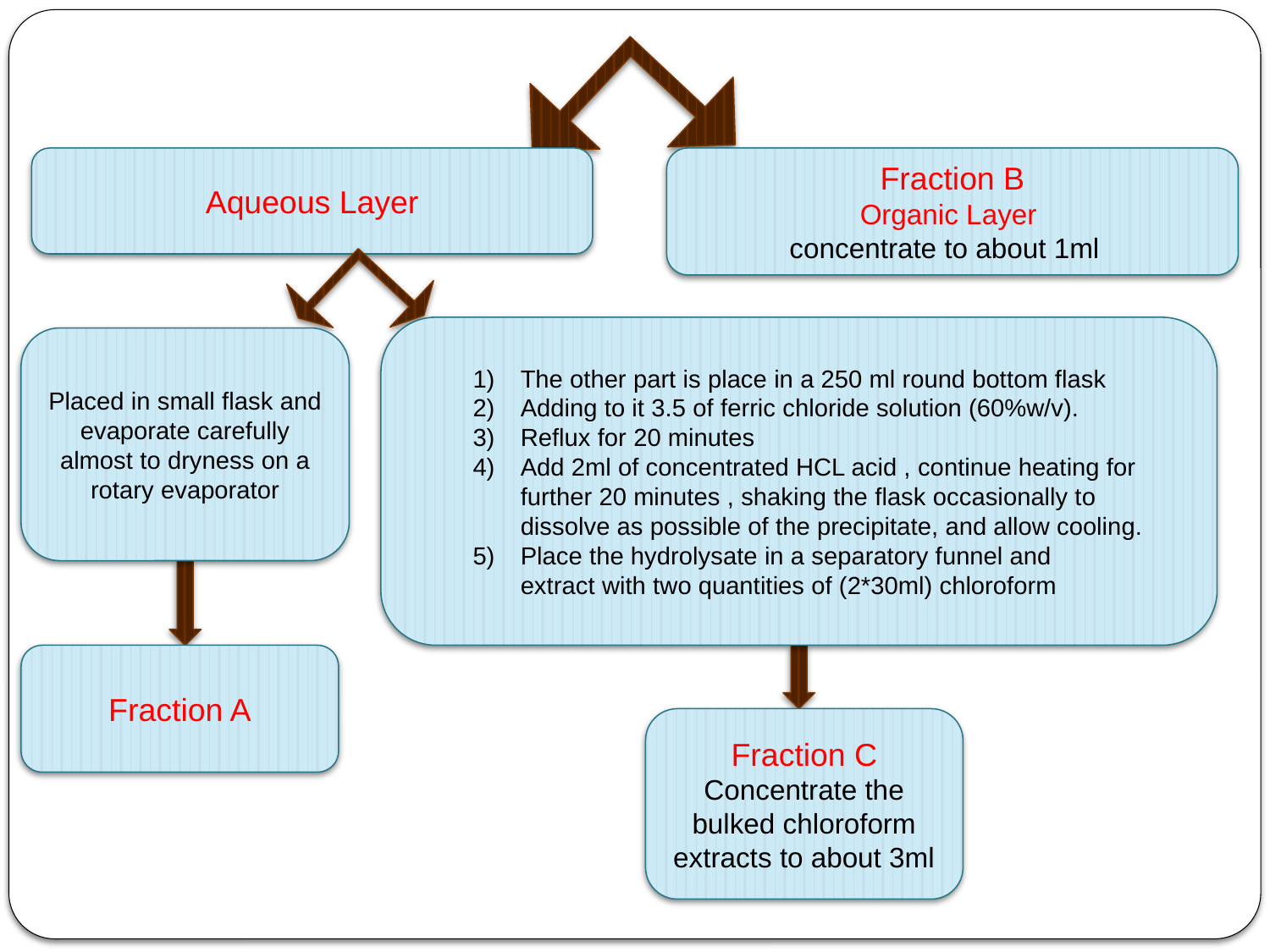

Aqueous Layer
Fraction B
Organic Layer
concentrate to about 1ml

The other part is place in a 250 ml round bottom flask
Adding to it 3.5 of ferric chloride solution (60%w/v).
Reflux for 20 minutes
Add 2ml of concentrated HCL acid , continue heating for further 20 minutes , shaking the flask occasionally to dissolve as possible of the precipitate, and allow cooling.
Place the hydrolysate in a separatory funnel and         extract with two quantities of (2*30ml) chloroform
Placed in small flask and evaporate carefully almost to dryness on a rotary evaporator

Fraction A

Fraction C
Concentrate the bulked chloroform extracts to about 3ml